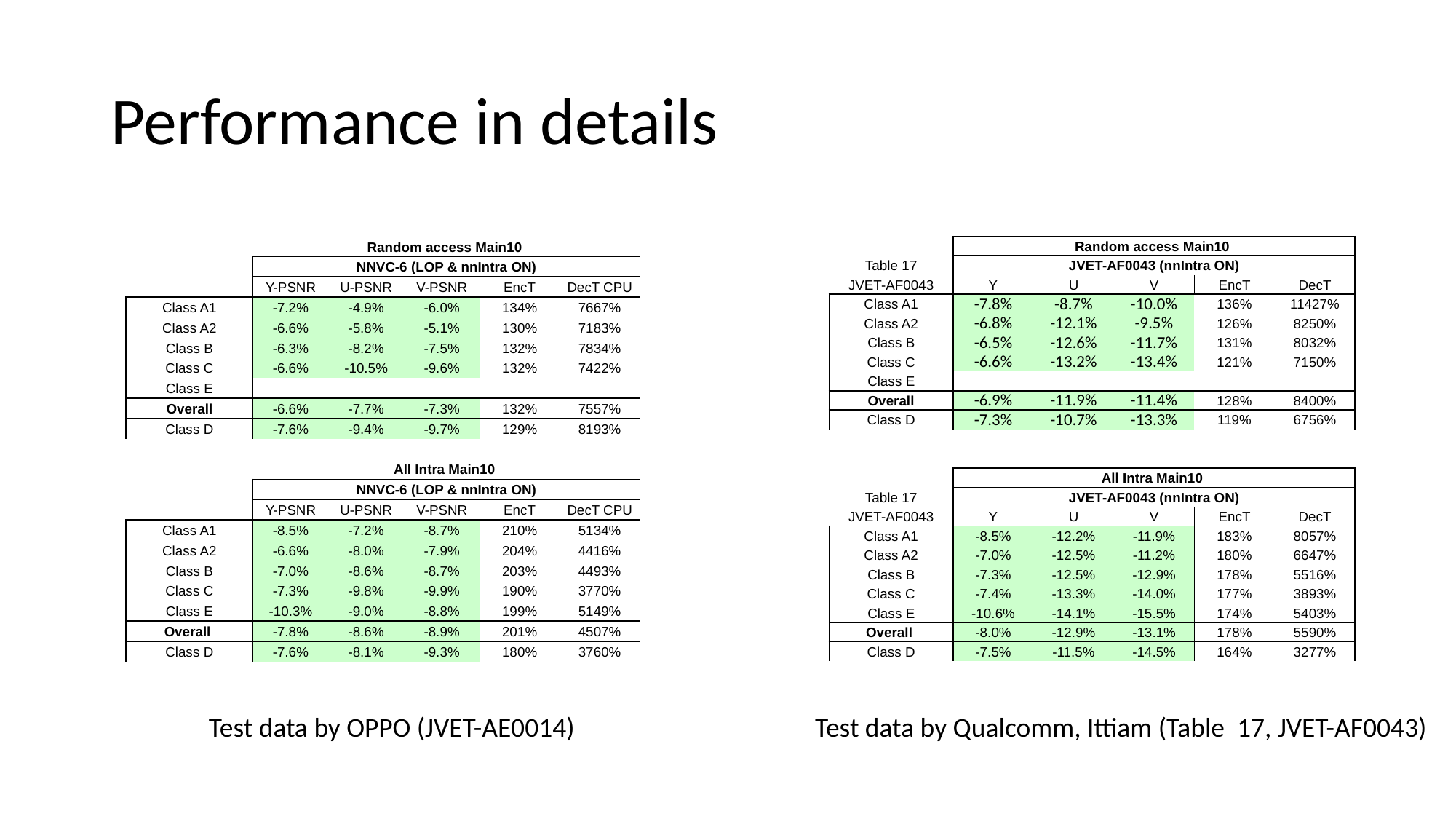

# Performance in details
|  | Random access Main10 |  |  |  |  |
| --- | --- | --- | --- | --- | --- |
|  | NNVC-6 (LOP & nnIntra ON) |  |  |  |  |
|  | Y-PSNR | U-PSNR | V-PSNR | EncT | DecT CPU |
| Class A1 | -7.2% | -4.9% | -6.0% | 134% | 7667% |
| Class A2 | -6.6% | -5.8% | -5.1% | 130% | 7183% |
| Class B | -6.3% | -8.2% | -7.5% | 132% | 7834% |
| Class C | -6.6% | -10.5% | -9.6% | 132% | 7422% |
| Class E |  |  |  |  |  |
| Overall | -6.6% | -7.7% | -7.3% | 132% | 7557% |
| Class D | -7.6% | -9.4% | -9.7% | 129% | 8193% |
|  |  |  |  |  |  |
|  | All Intra Main10 |  |  |  |  |
|  | NNVC-6 (LOP & nnIntra ON) |  |  |  |  |
|  | Y-PSNR | U-PSNR | V-PSNR | EncT | DecT CPU |
| Class A1 | -8.5% | -7.2% | -8.7% | 210% | 5134% |
| Class A2 | -6.6% | -8.0% | -7.9% | 204% | 4416% |
| Class B | -7.0% | -8.6% | -8.7% | 203% | 4493% |
| Class C | -7.3% | -9.8% | -9.9% | 190% | 3770% |
| Class E | -10.3% | -9.0% | -8.8% | 199% | 5149% |
| Overall | -7.8% | -8.6% | -8.9% | 201% | 4507% |
| Class D | -7.6% | -8.1% | -9.3% | 180% | 3760% |
|  | Random access Main10 |  |  |  |  |
| --- | --- | --- | --- | --- | --- |
| Table 17 | JVET-AF0043 (nnIntra ON) |  |  |  |  |
| JVET-AF0043 | Y | U | V | EncT | DecT |
| Class A1 | -7.8% | -8.7% | -10.0% | 136% | 11427% |
| Class A2 | -6.8% | -12.1% | -9.5% | 126% | 8250% |
| Class B | -6.5% | -12.6% | -11.7% | 131% | 8032% |
| Class C | -6.6% | -13.2% | -13.4% | 121% | 7150% |
| Class E |  |  |  |  |  |
| Overall | -6.9% | -11.9% | -11.4% | 128% | 8400% |
| Class D | -7.3% | -10.7% | -13.3% | 119% | 6756% |
|  |  |  |  |  |  |
|  |  |  |  |  |  |
|  | All Intra Main10 |  |  |  |  |
| Table 17 | JVET-AF0043 (nnIntra ON) |  |  |  |  |
| JVET-AF0043 | Y | U | V | EncT | DecT |
| Class A1 | -8.5% | -12.2% | -11.9% | 183% | 8057% |
| Class A2 | -7.0% | -12.5% | -11.2% | 180% | 6647% |
| Class B | -7.3% | -12.5% | -12.9% | 178% | 5516% |
| Class C | -7.4% | -13.3% | -14.0% | 177% | 3893% |
| Class E | -10.6% | -14.1% | -15.5% | 174% | 5403% |
| Overall | -8.0% | -12.9% | -13.1% | 178% | 5590% |
| Class D | -7.5% | -11.5% | -14.5% | 164% | 3277% |
Test data by OPPO (JVET-AE0014)                                       Test data by Qualcomm, Ittiam (Table  17, JVET-AF0043)